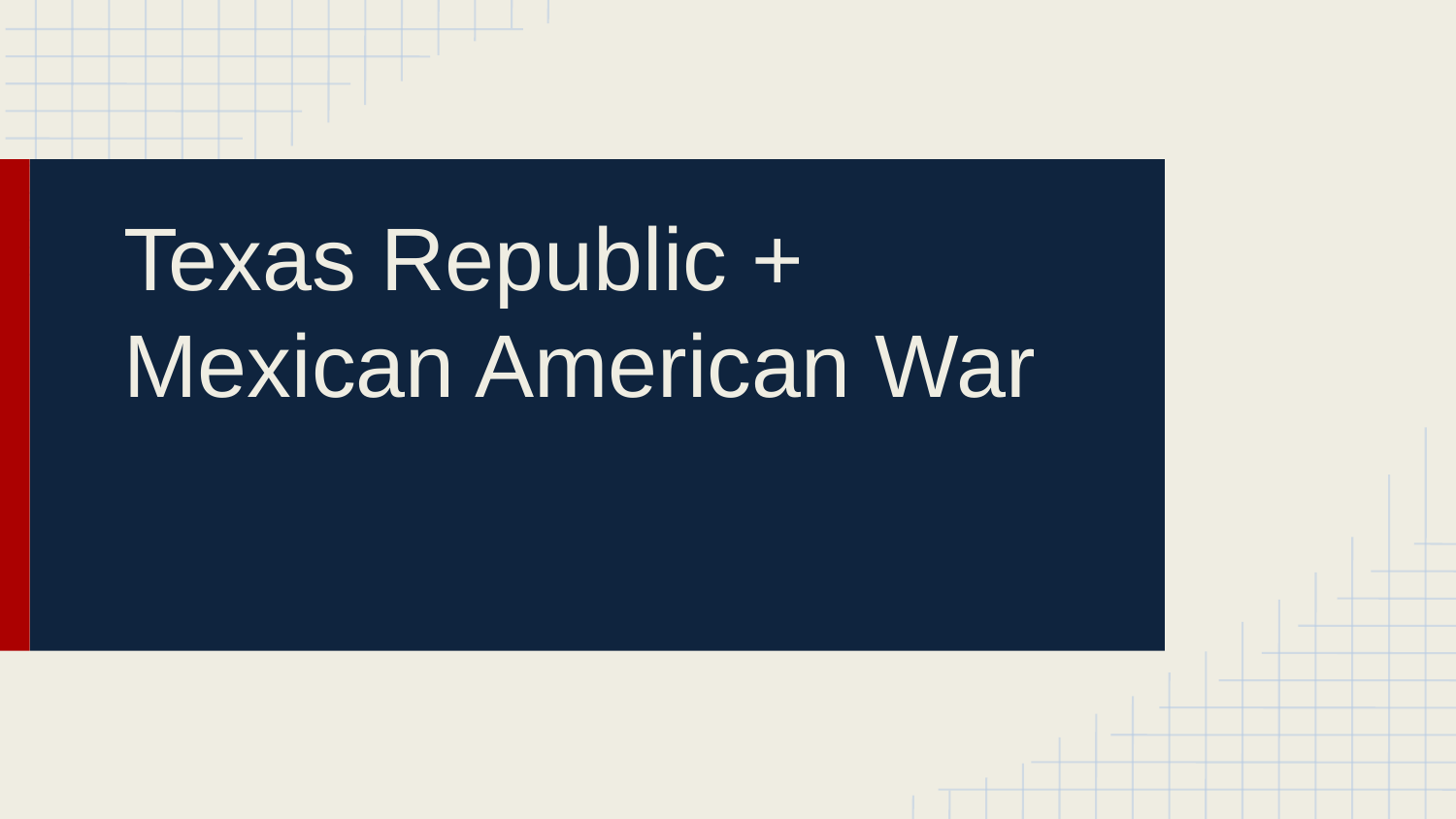

# Texas Republic + Mexican American War